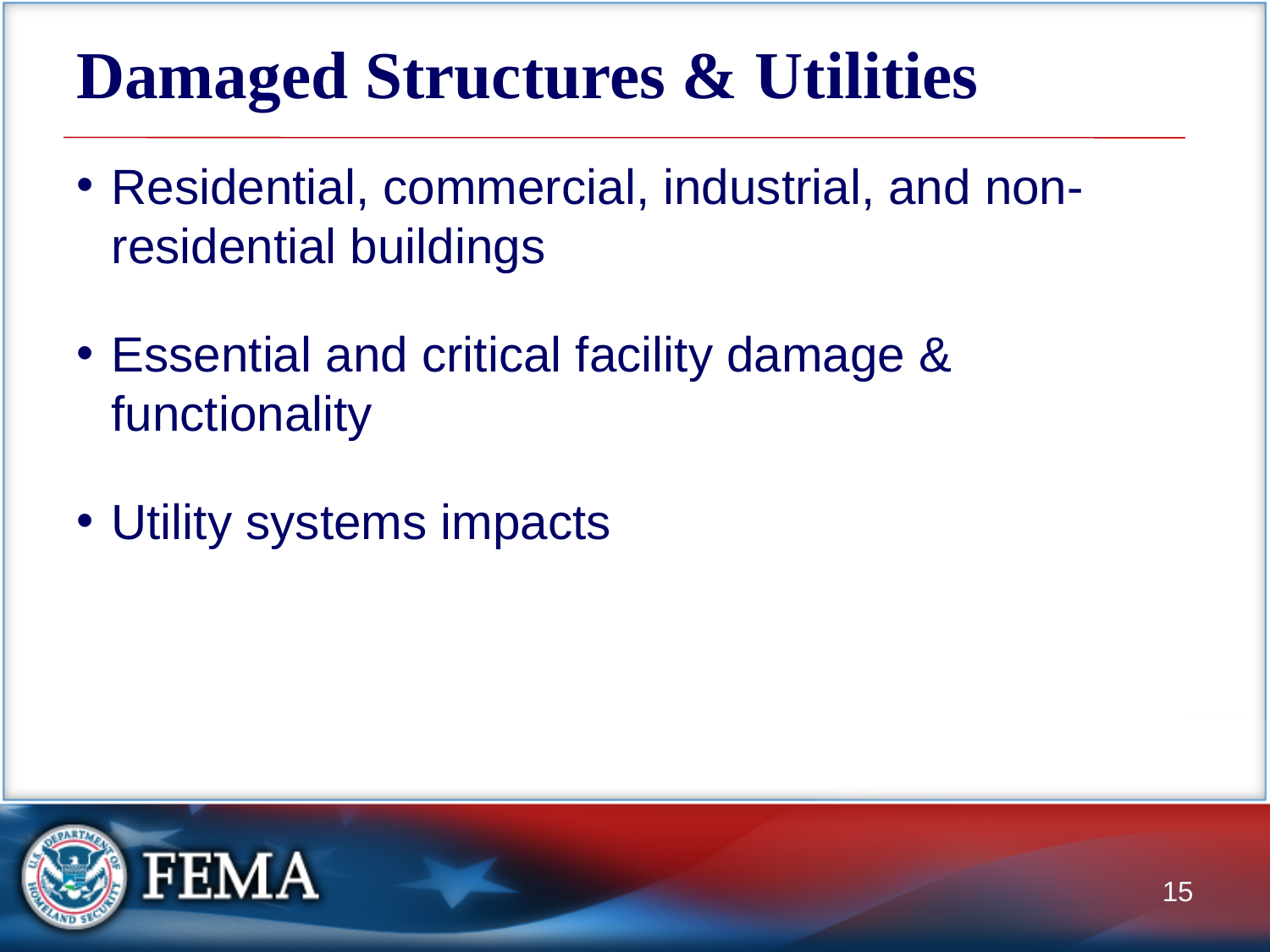

# Damaged Structures & Utilities
Residential, commercial, industrial, and non-residential buildings
Essential and critical facility damage & functionality
Utility systems impacts
15